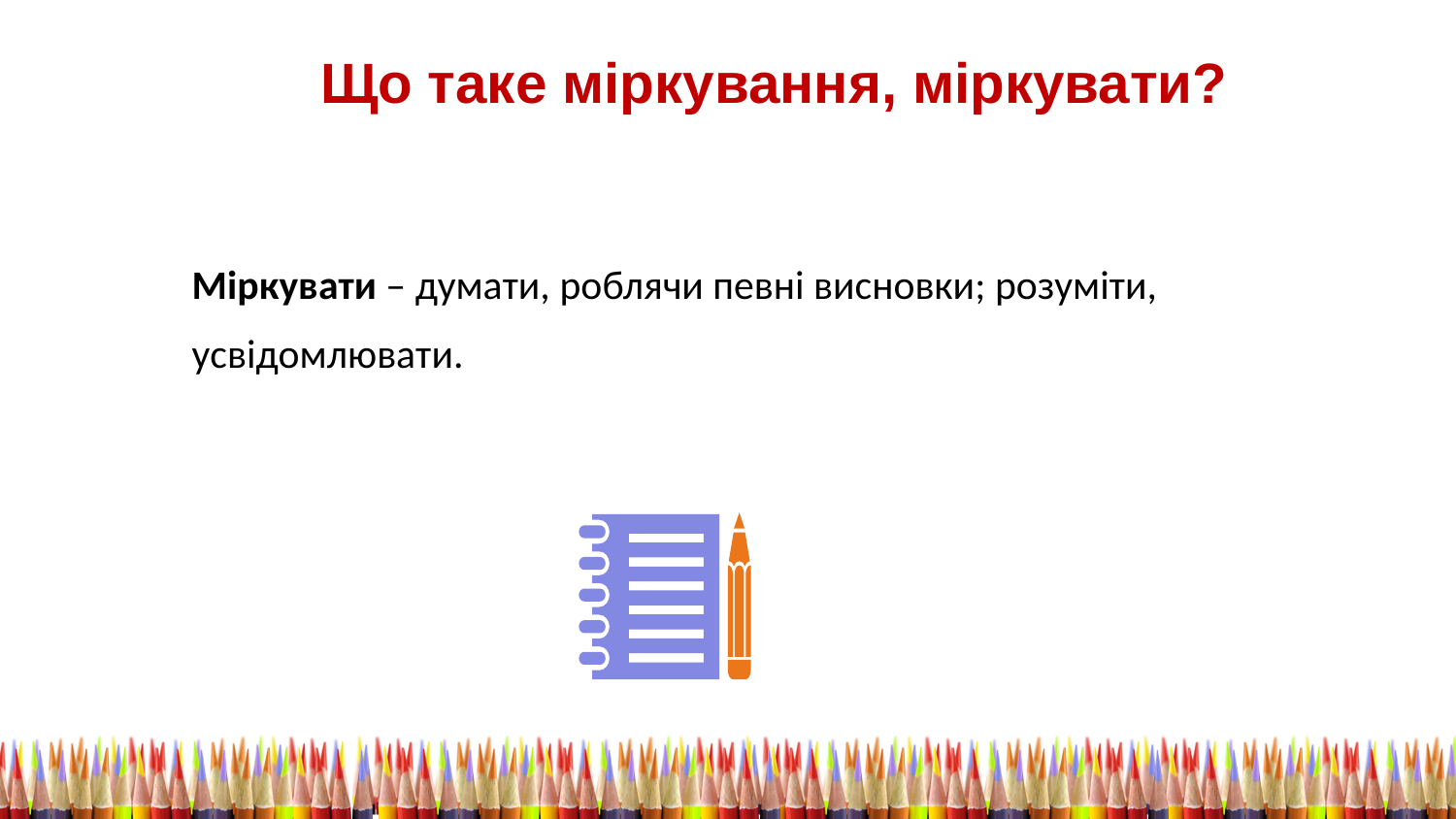

Що таке міркування, міркувати?
Міркувати – думати, роблячи певні висновки; розуміти,
усвідомлювати.